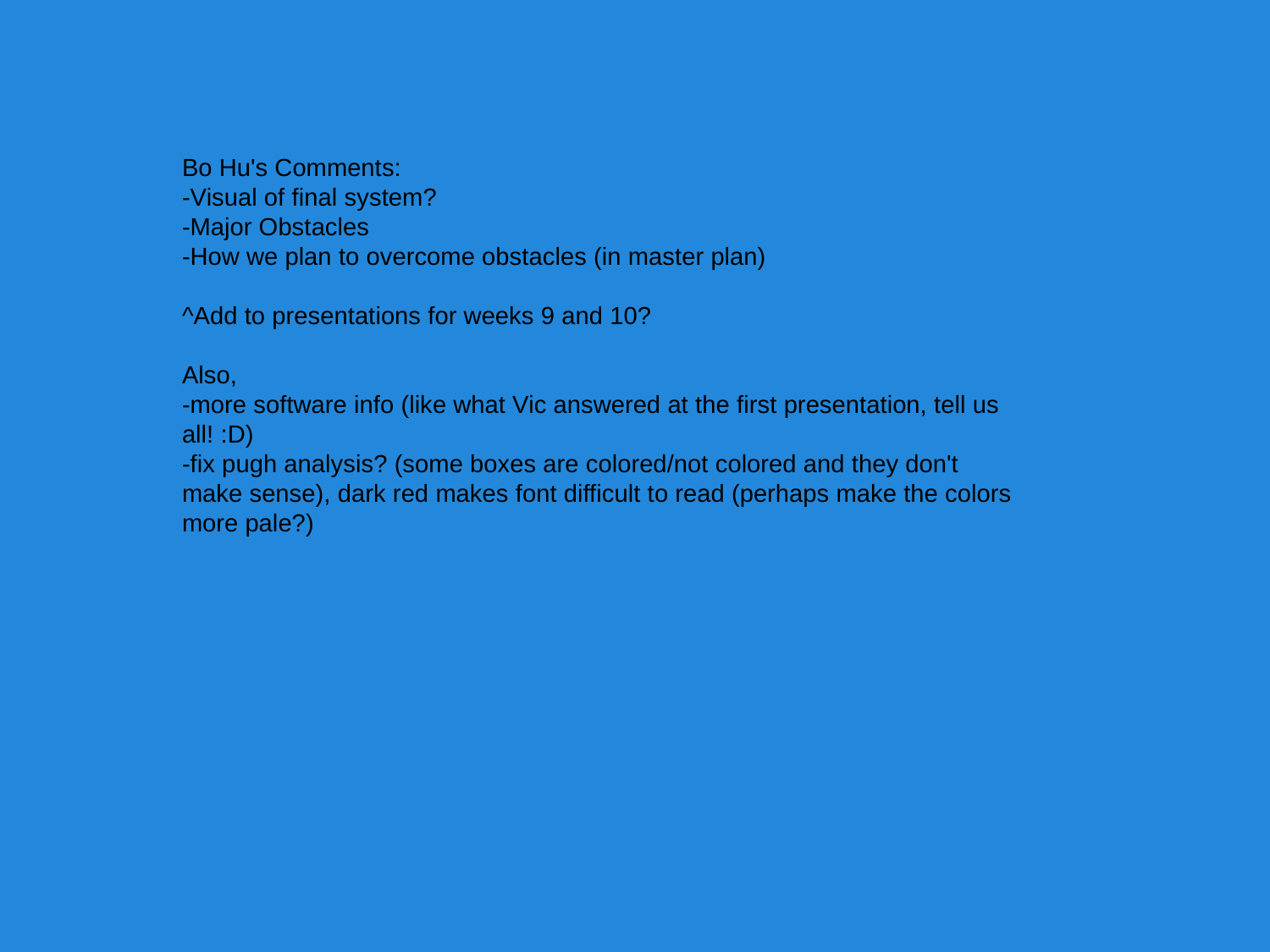

Bo Hu's Comments:
-Visual of final system?
-Major Obstacles
-How we plan to overcome obstacles (in master plan)

^Add to presentations for weeks 9 and 10?

Also,
-more software info (like what Vic answered at the first presentation, tell us all! :D)
-fix pugh analysis? (some boxes are colored/not colored and they don't make sense), dark red makes font difficult to read (perhaps make the colors more pale?)